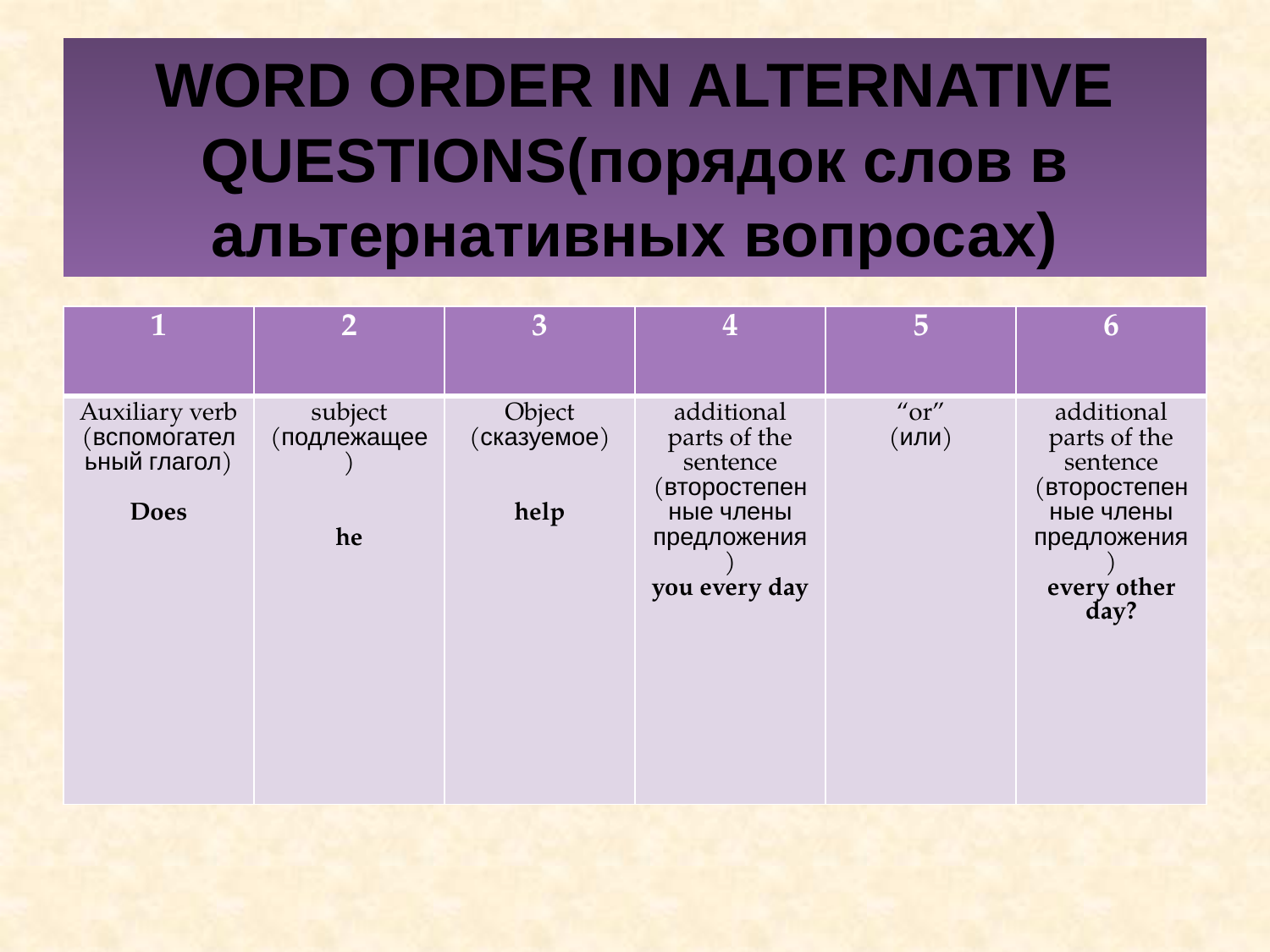

# WORD ORDER IN ALTERNATIVE QUESTIONS(порядок слов в альтернативных вопросах)
| 1 | 2 | 3 | 4 | 5 | 6 |
| --- | --- | --- | --- | --- | --- |
| Auxiliary verb (вспомогательный глагол) Does | subject (подлежащее) he | Object (сказуемое) help | additional parts of the sentence (второстепенные члены предложения) you every day | “or” (или) | additional parts of the sentence (второстепенные члены предложения) every other day? |